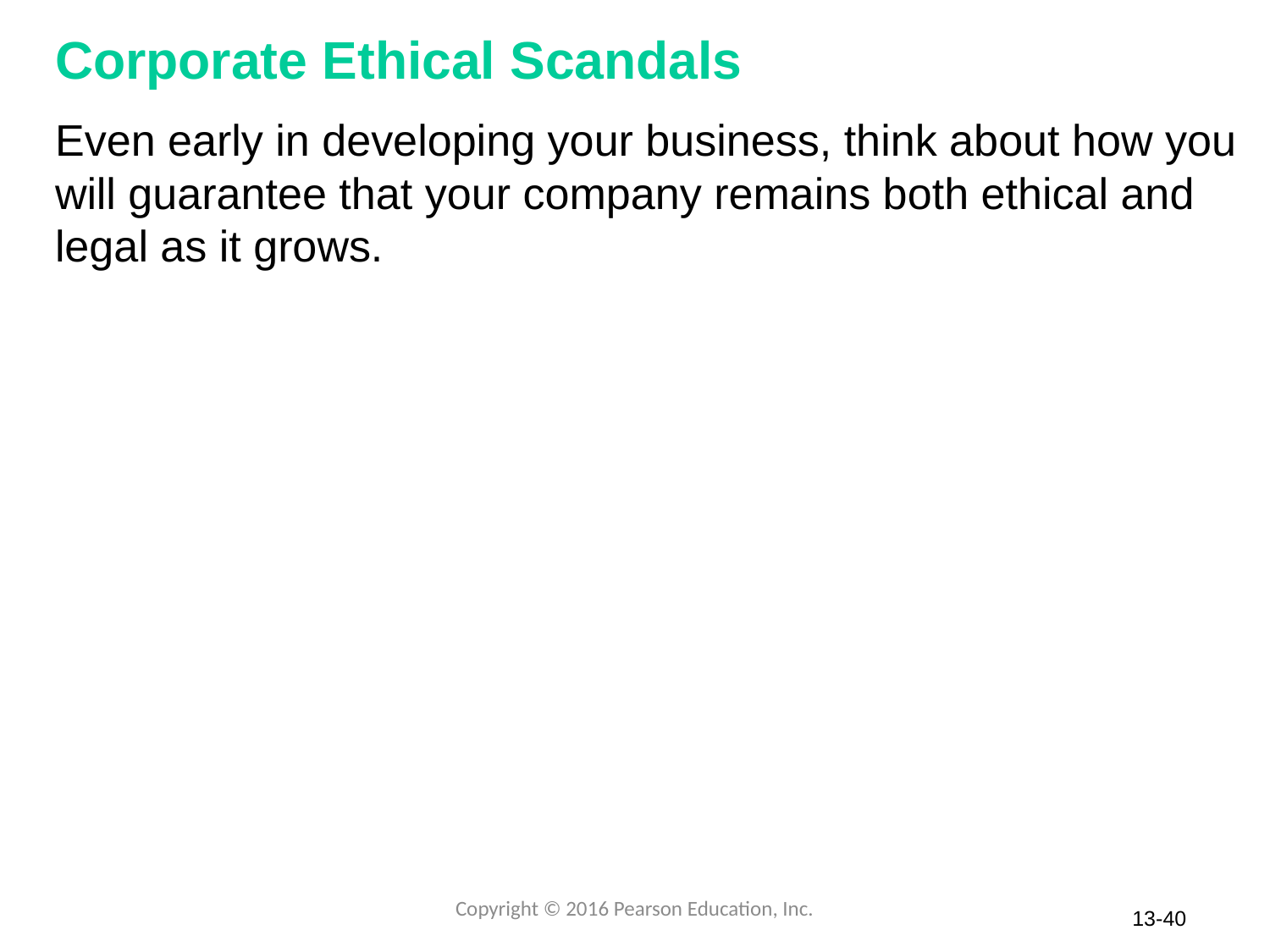

# Corporate Ethical Scandals
Even early in developing your business, think about how you will guarantee that your company remains both ethical and legal as it grows.

Copyright © 2016 Pearson Education, Inc.